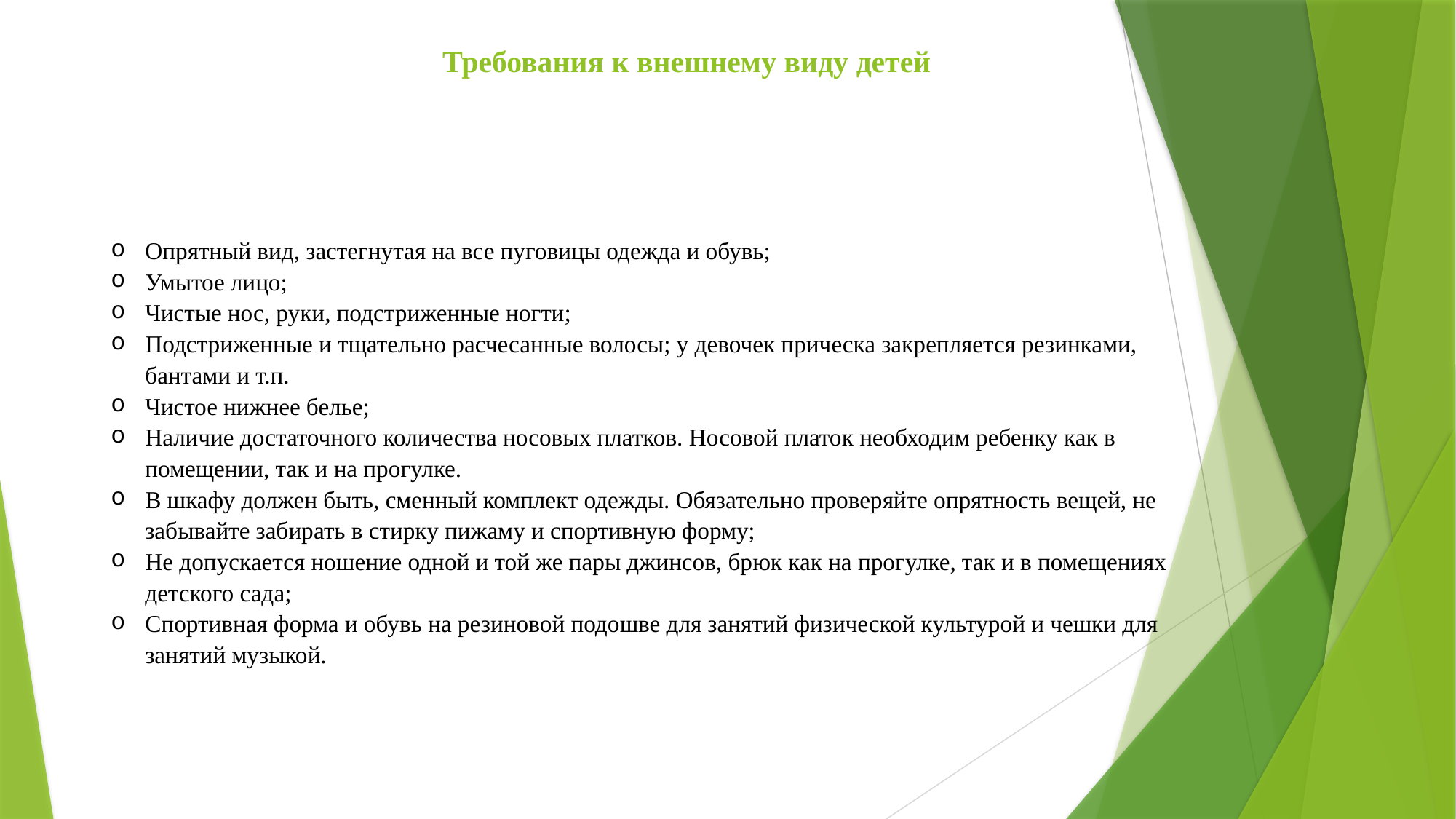

Требования к внешнему виду детей
Опрятный вид, застегнутая на все пуговицы одежда и обувь;
Умытое лицо;
Чистые нос, руки, подстриженные ногти;
Подстриженные и тщательно расчесанные волосы; у девочек прическа закрепляется резинками, бантами и т.п.
Чистое нижнее белье;
Наличие достаточного количества носовых платков. Носовой платок необходим ребенку как в помещении, так и на прогулке.
В шкафу должен быть, сменный комплект одежды. Обязательно проверяйте опрятность вещей, не забывайте забирать в стирку пижаму и спортивную форму;
Не допускается ношение одной и той же пары джинсов, брюк как на прогулке, так и в помещениях детского сада;
Спортивная форма и обувь на резиновой подошве для занятий физической культурой и чешки для занятий музыкой.